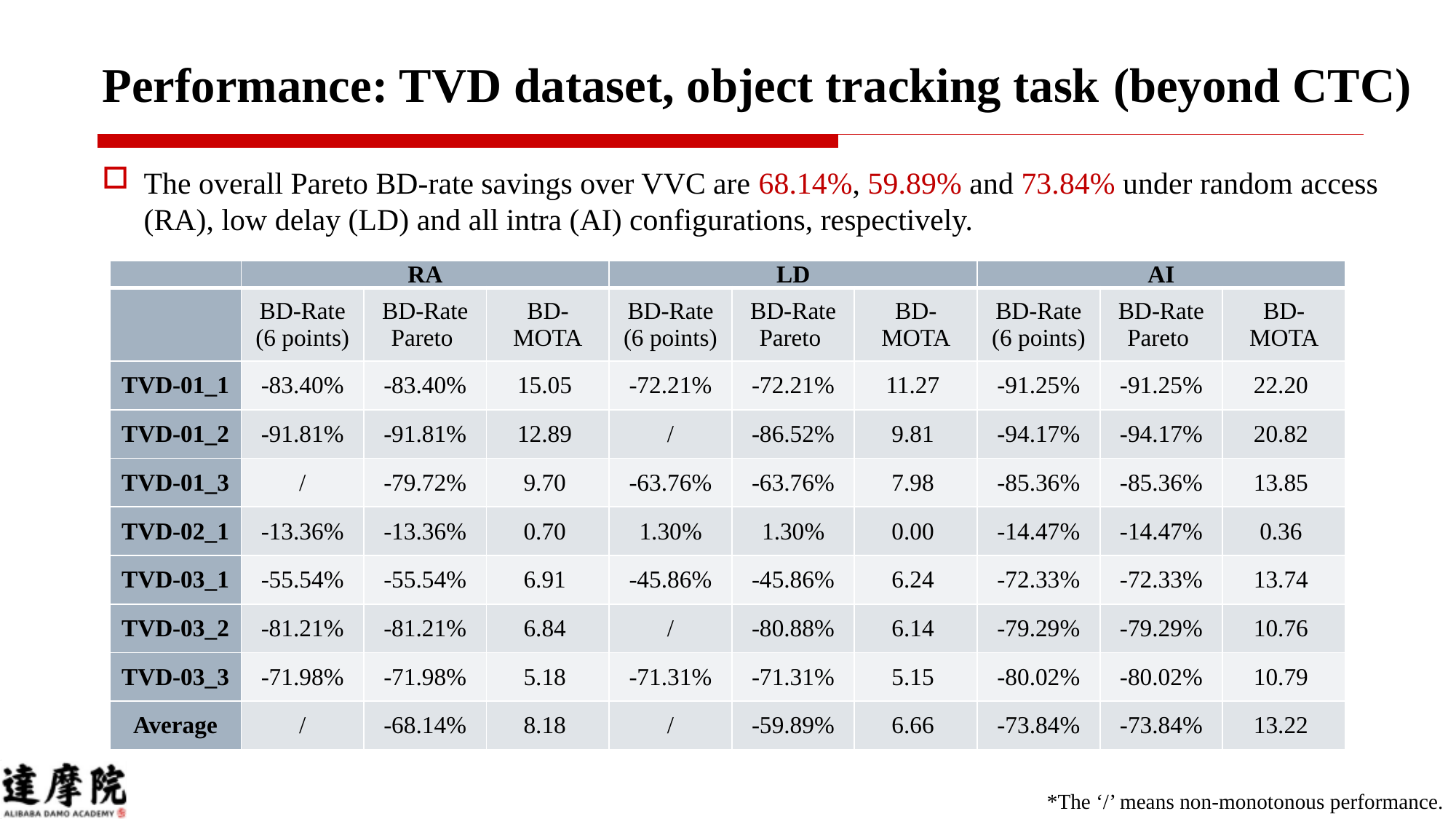

# Performance: TVD dataset, object tracking task (beyond CTC)
The overall Pareto BD-rate savings over VVC are 68.14%, 59.89% and 73.84% under random access (RA), low delay (LD) and all intra (AI) configurations, respectively.

|  | RA |  |  | LD |  |  | AI |  |  |
| --- | --- | --- | --- | --- | --- | --- | --- | --- | --- |
|  | BD-Rate (6 points) | BD-Rate Pareto | BD-MOTA | BD-Rate (6 points) | BD-Rate Pareto | BD-MOTA | BD-Rate (6 points) | BD-Rate Pareto | BD-MOTA |
| TVD-01\_1 | -83.40% | -83.40% | 15.05 | -72.21% | -72.21% | 11.27 | -91.25% | -91.25% | 22.20 |
| TVD-01\_2 | -91.81% | -91.81% | 12.89 | / | -86.52% | 9.81 | -94.17% | -94.17% | 20.82 |
| TVD-01\_3 | / | -79.72% | 9.70 | -63.76% | -63.76% | 7.98 | -85.36% | -85.36% | 13.85 |
| TVD-02\_1 | -13.36% | -13.36% | 0.70 | 1.30% | 1.30% | 0.00 | -14.47% | -14.47% | 0.36 |
| TVD-03\_1 | -55.54% | -55.54% | 6.91 | -45.86% | -45.86% | 6.24 | -72.33% | -72.33% | 13.74 |
| TVD-03\_2 | -81.21% | -81.21% | 6.84 | / | -80.88% | 6.14 | -79.29% | -79.29% | 10.76 |
| TVD-03\_3 | -71.98% | -71.98% | 5.18 | -71.31% | -71.31% | 5.15 | -80.02% | -80.02% | 10.79 |
| Average | / | -68.14% | 8.18 | / | -59.89% | 6.66 | -73.84% | -73.84% | 13.22 |
*The ‘/’ means non-monotonous performance.